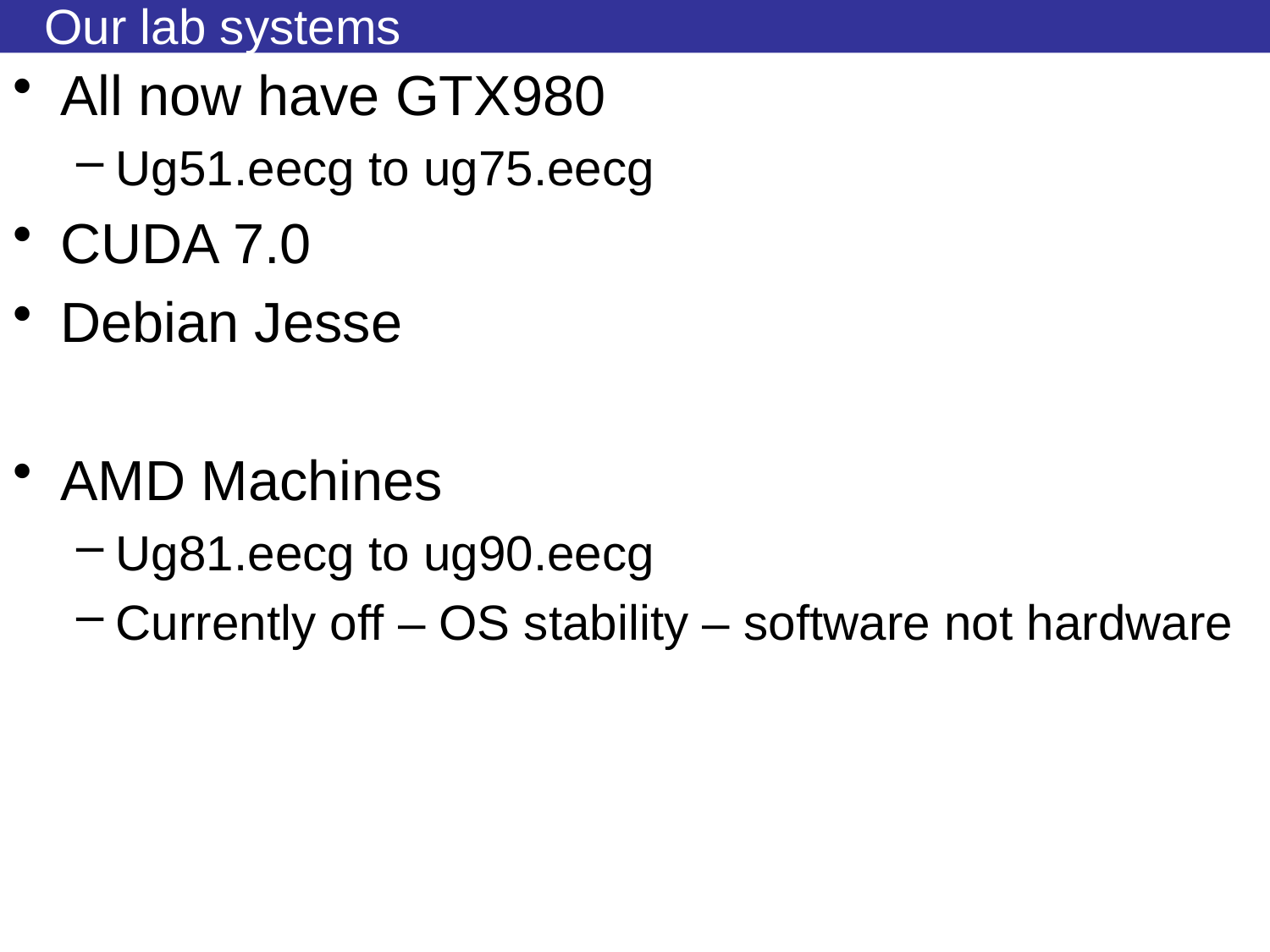

# Our lab systems
All now have GTX980
Ug51.eecg to ug75.eecg
CUDA 7.0
Debian Jesse

AMD Machines
Ug81.eecg to ug90.eecg
Currently off – OS stability – software not hardware